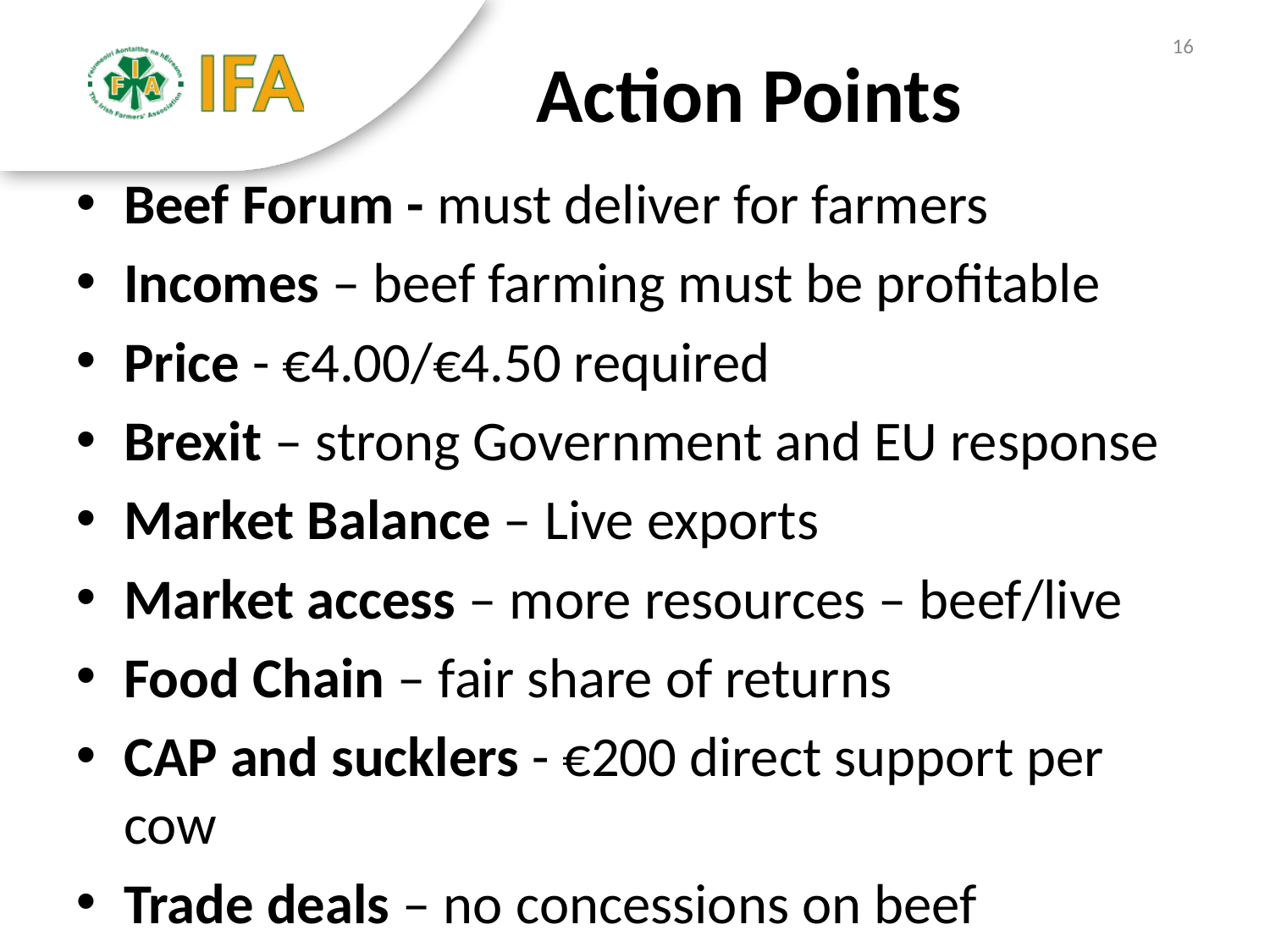

16
# Action Points
Beef Forum - must deliver for farmers
Incomes – beef farming must be profitable
Price - €4.00/€4.50 required
Brexit – strong Government and EU response
Market Balance – Live exports
Market access – more resources – beef/live
Food Chain – fair share of returns
CAP and sucklers - €200 direct support per cow
Trade deals – no concessions on beef